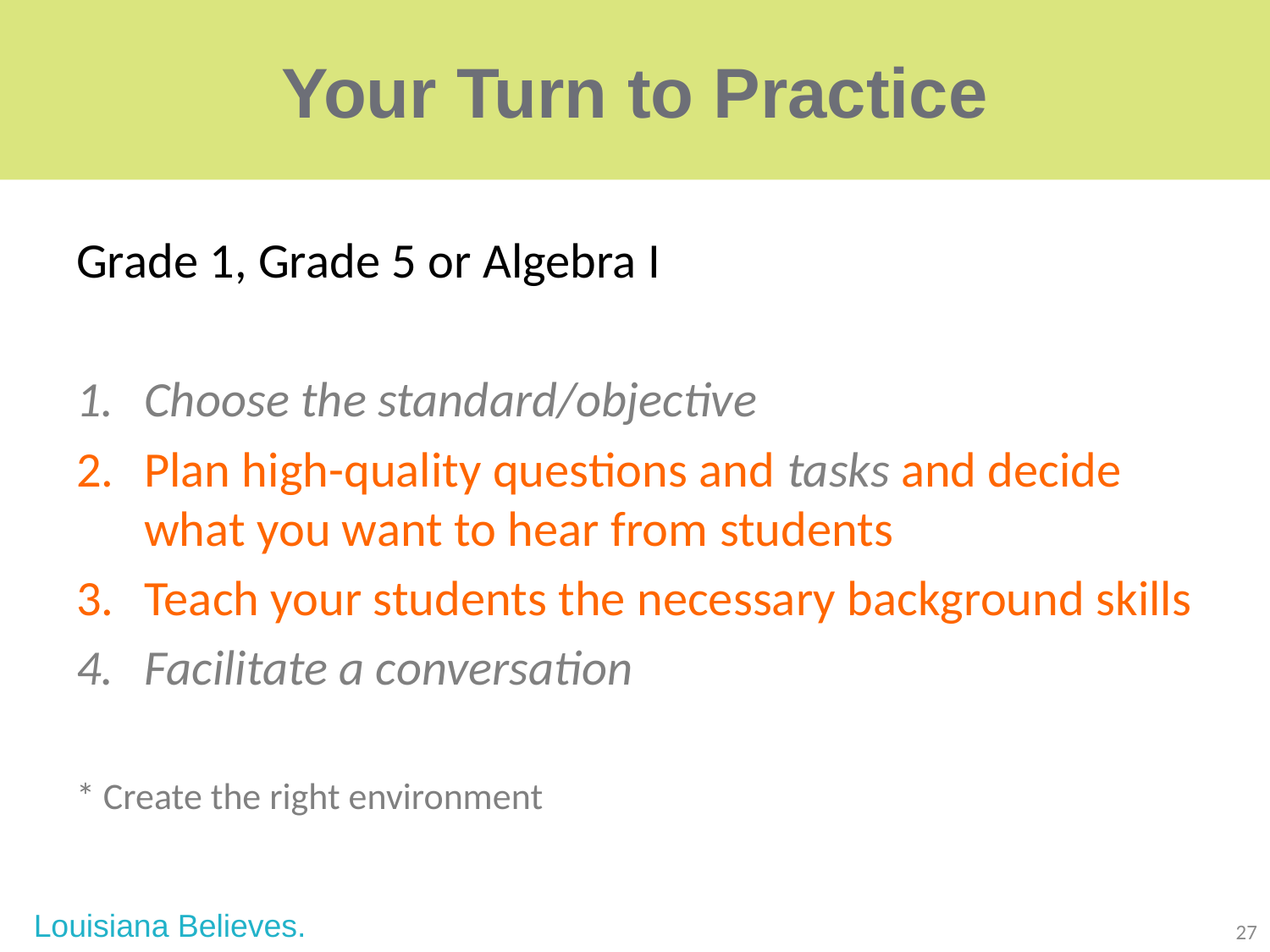

# Your Turn to Practice
Grade 1, Grade 5 or Algebra I

Choose the standard/objective
Plan high-quality questions and tasks and decide what you want to hear from students
Teach your students the necessary background skills
Facilitate a conversation

* Create the right environment

Louisiana Believes.
27